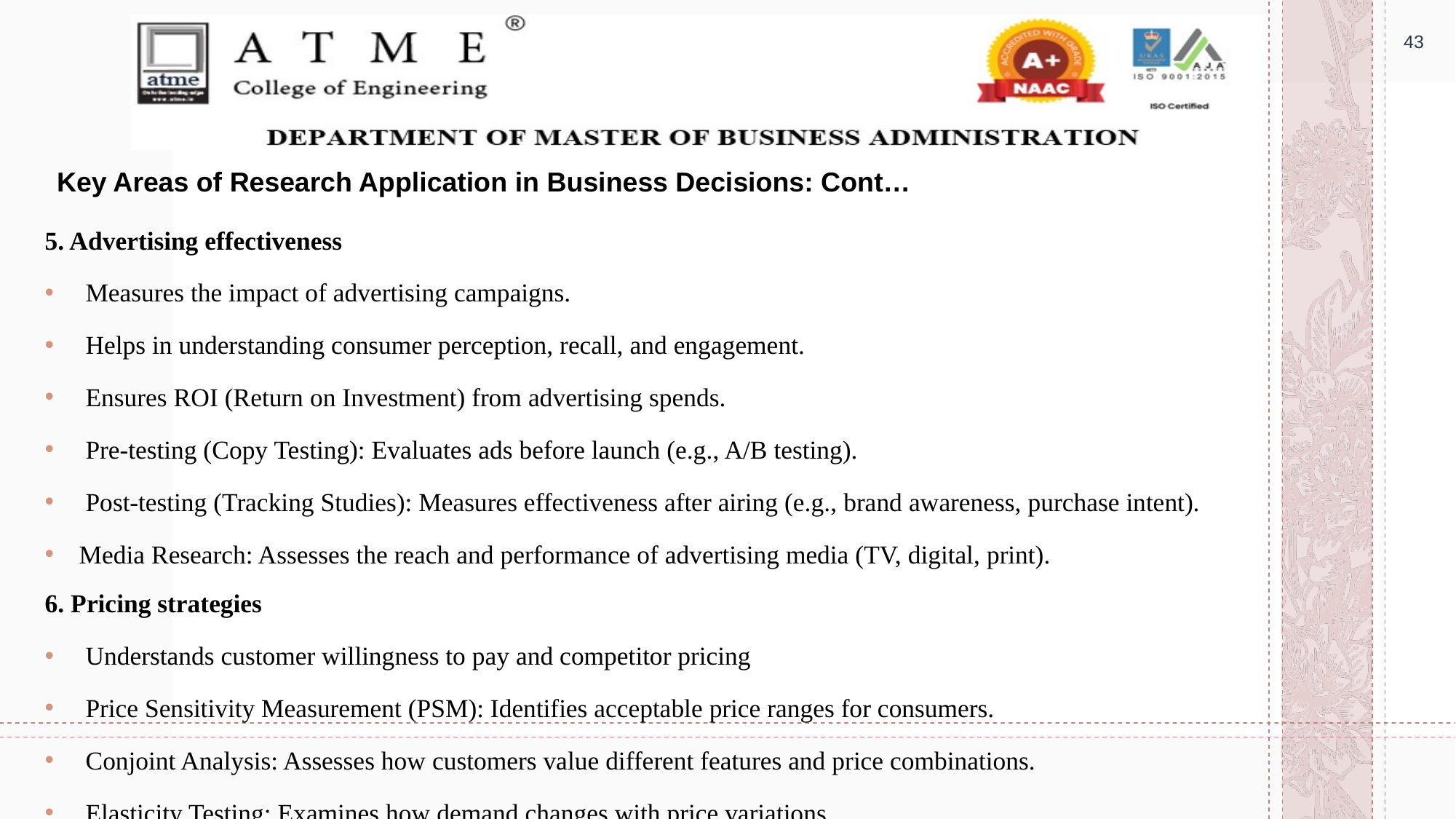

43
# Key Areas of Research Application in Business Decisions: Cont…
5. Advertising effectiveness
 Measures the impact of advertising campaigns.
 Helps in understanding consumer perception, recall, and engagement.
 Ensures ROI (Return on Investment) from advertising spends.
 Pre-testing (Copy Testing): Evaluates ads before launch (e.g., A/B testing).
 Post-testing (Tracking Studies): Measures effectiveness after airing (e.g., brand awareness, purchase intent).
Media Research: Assesses the reach and performance of advertising media (TV, digital, print).
6. Pricing strategies
 Understands customer willingness to pay and competitor pricing
 Price Sensitivity Measurement (PSM): Identifies acceptable price ranges for consumers.
 Conjoint Analysis: Assesses how customers value different features and price combinations.
 Elasticity Testing: Examines how demand changes with price variations.